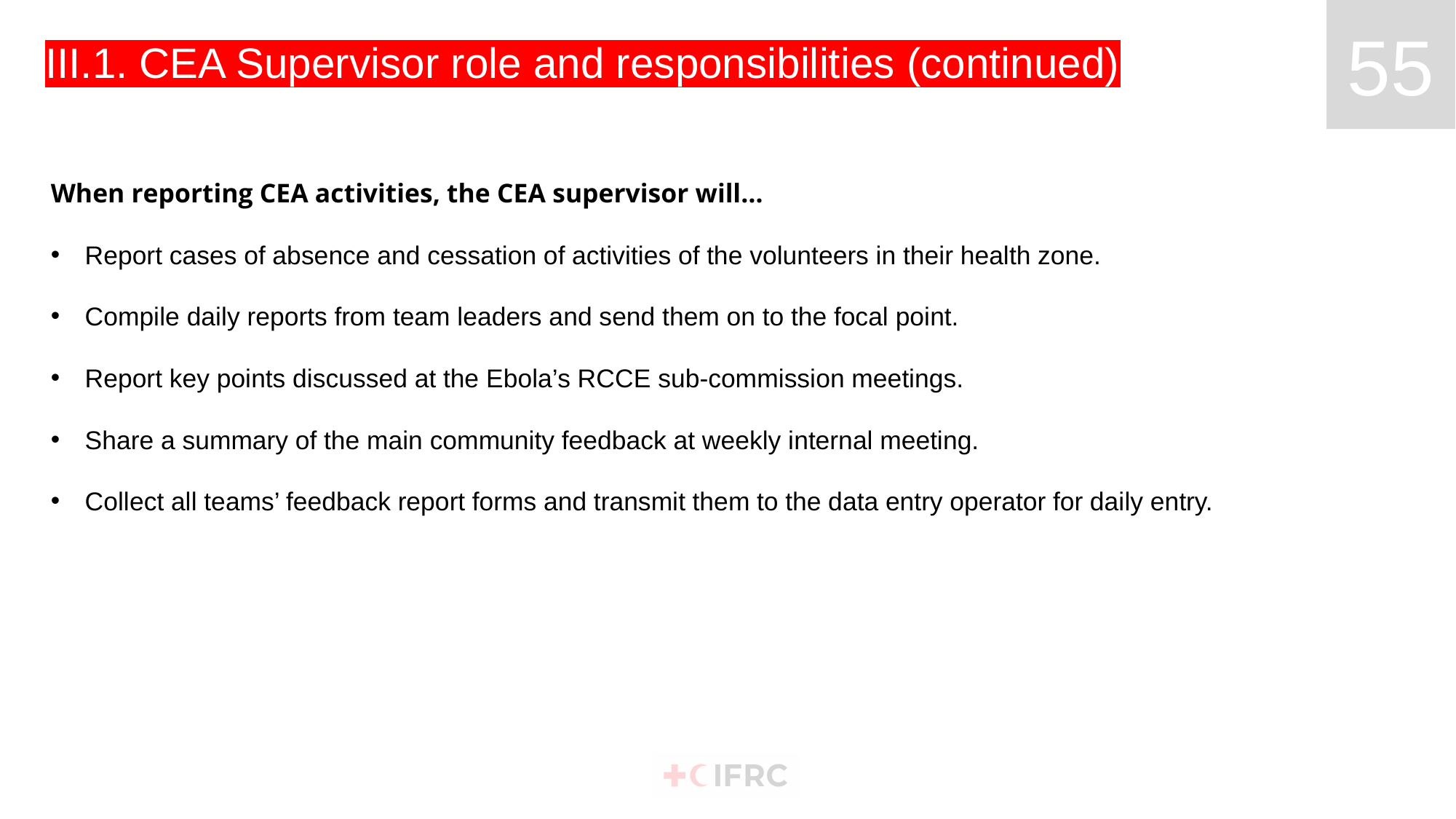

# III.1. CEA Supervisor role and responsibilities (continued)
When reporting CEA activities, the CEA supervisor will…
Report cases of absence and cessation of activities of the volunteers in their health zone.
Compile daily reports from team leaders and send them on to the focal point.
Report key points discussed at the Ebola’s RCCE sub-commission meetings.
Share a summary of the main community feedback at weekly internal meeting.
Collect all teams’ feedback report forms and transmit them to the data entry operator for daily entry.